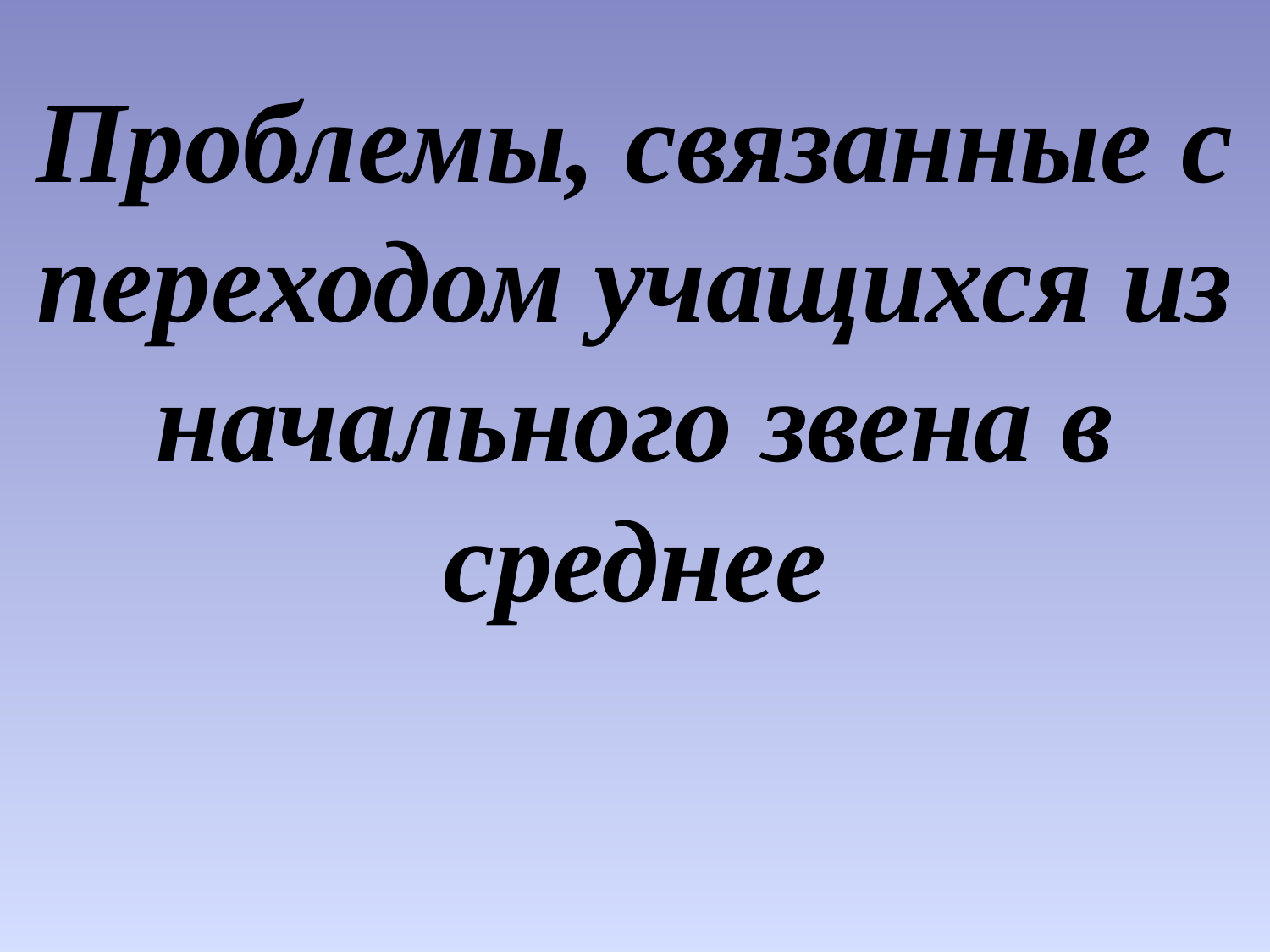

#
Проблемы, связанные с переходом учащихся из начального звена в среднее